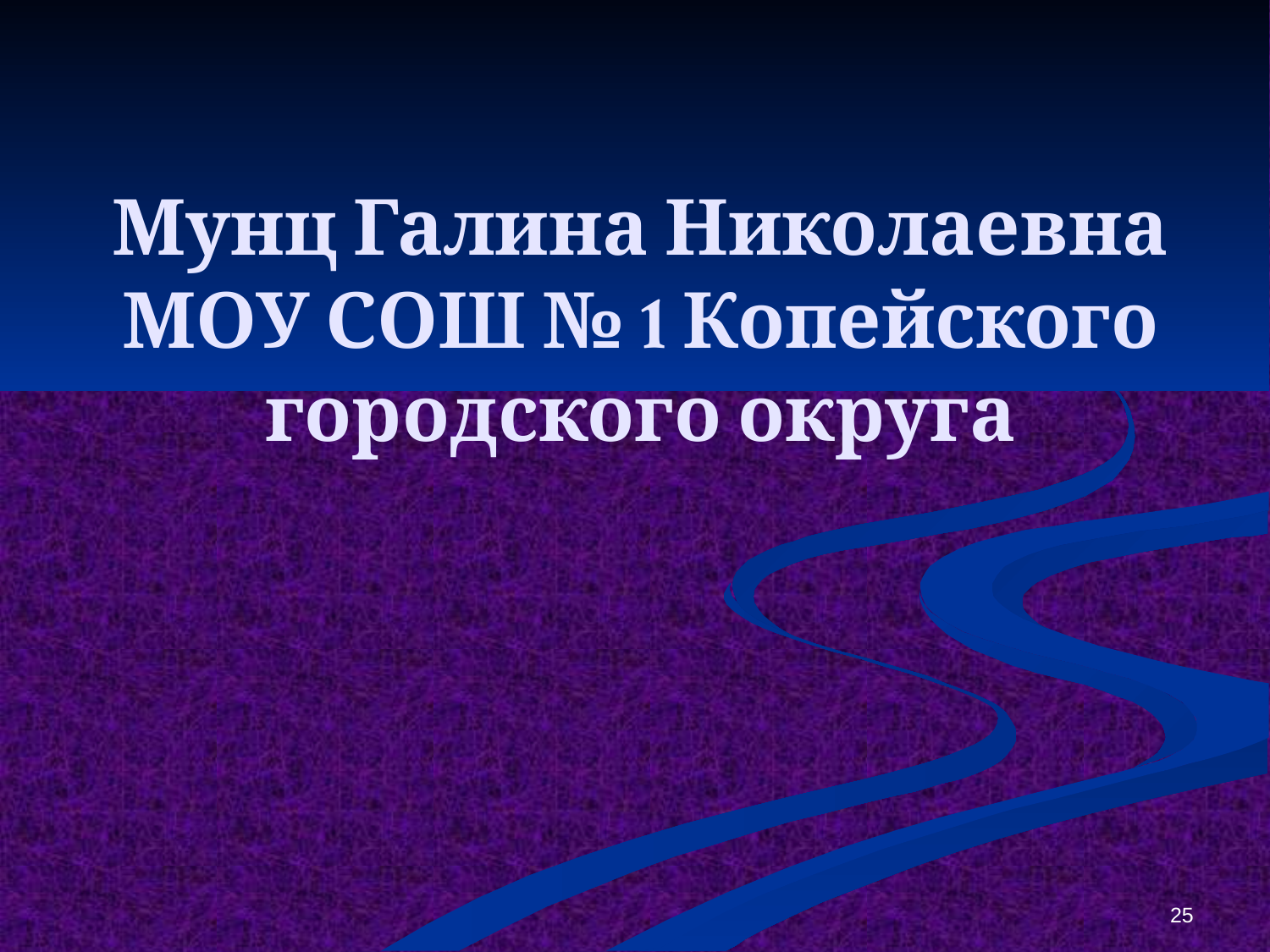

# Мунц Галина Николаевна МОУ СОШ № 1 Копейского городского округа
25